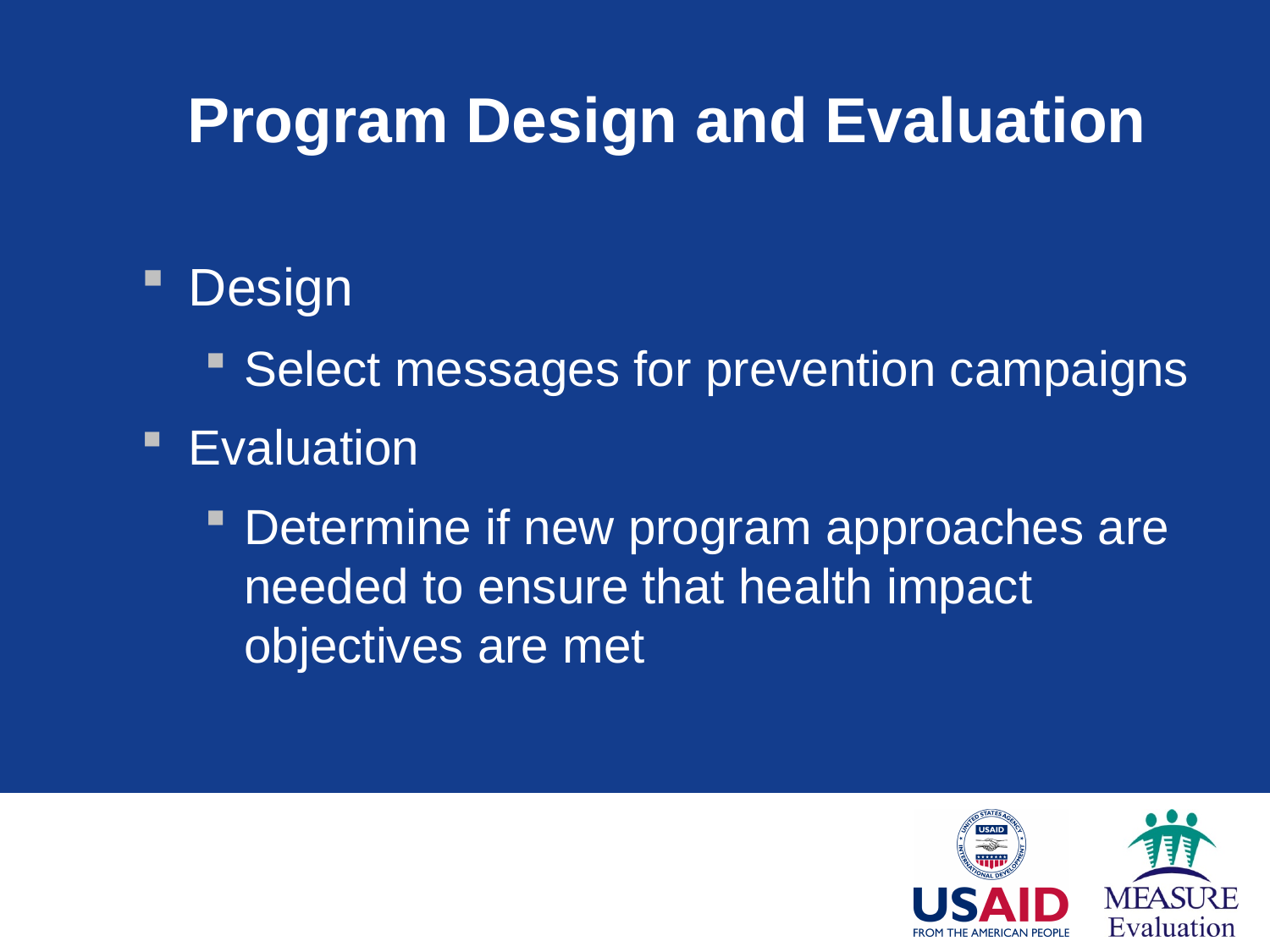

# Program Design and Evaluation
Design
Select messages for prevention campaigns
Evaluation
Determine if new program approaches are needed to ensure that health impact objectives are met